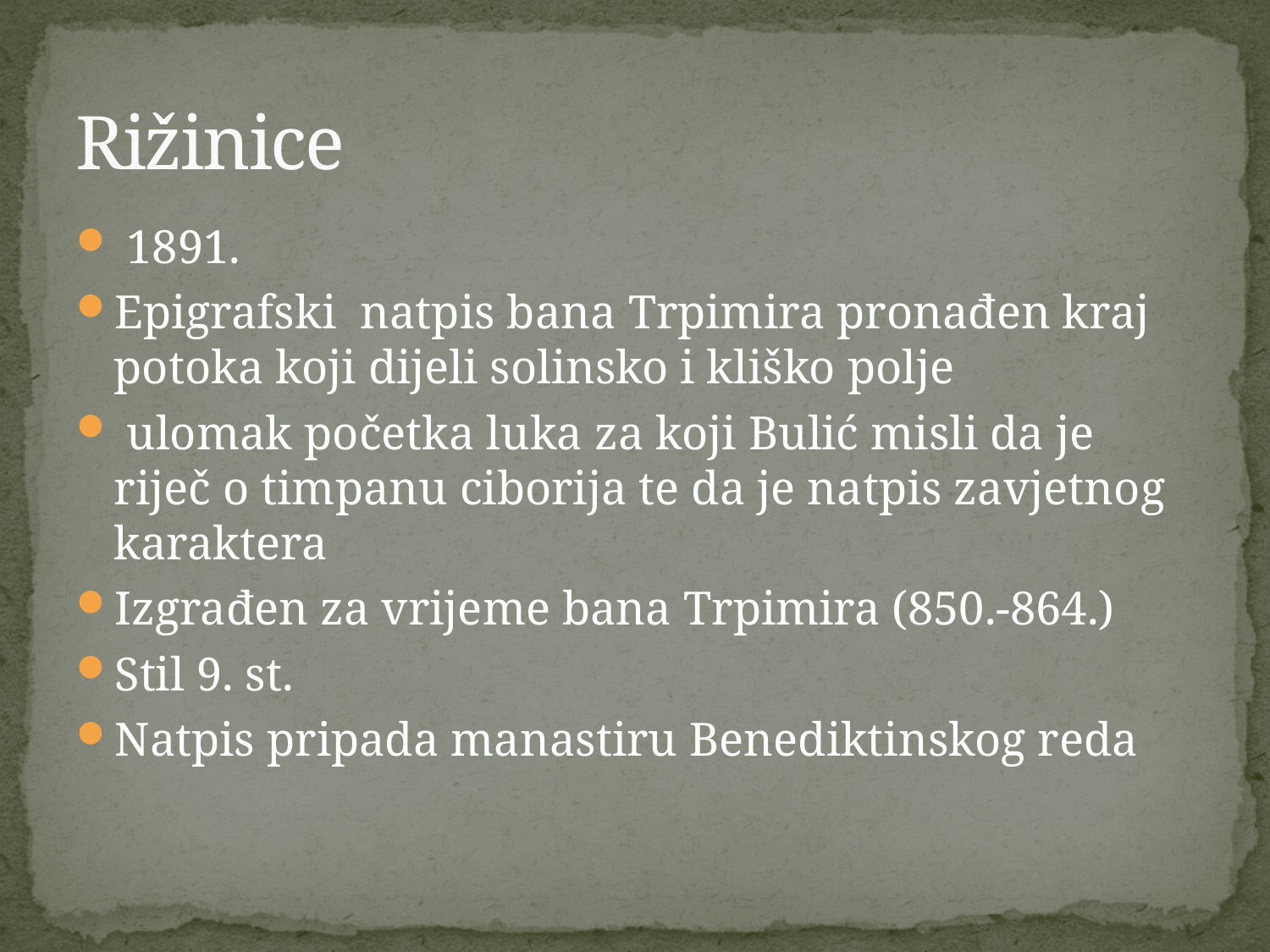

# Rižinice
 1891.
Epigrafski  natpis bana Trpimira pronađen kraj potoka koji dijeli solinsko i kliško polje
 ulomak početka luka za koji Bulić misli da je riječ o timpanu ciborija te da je natpis zavjetnog karaktera
Izgrađen za vrijeme bana Trpimira (850.-864.)
Stil 9. st.
Natpis pripada manastiru Benediktinskog reda